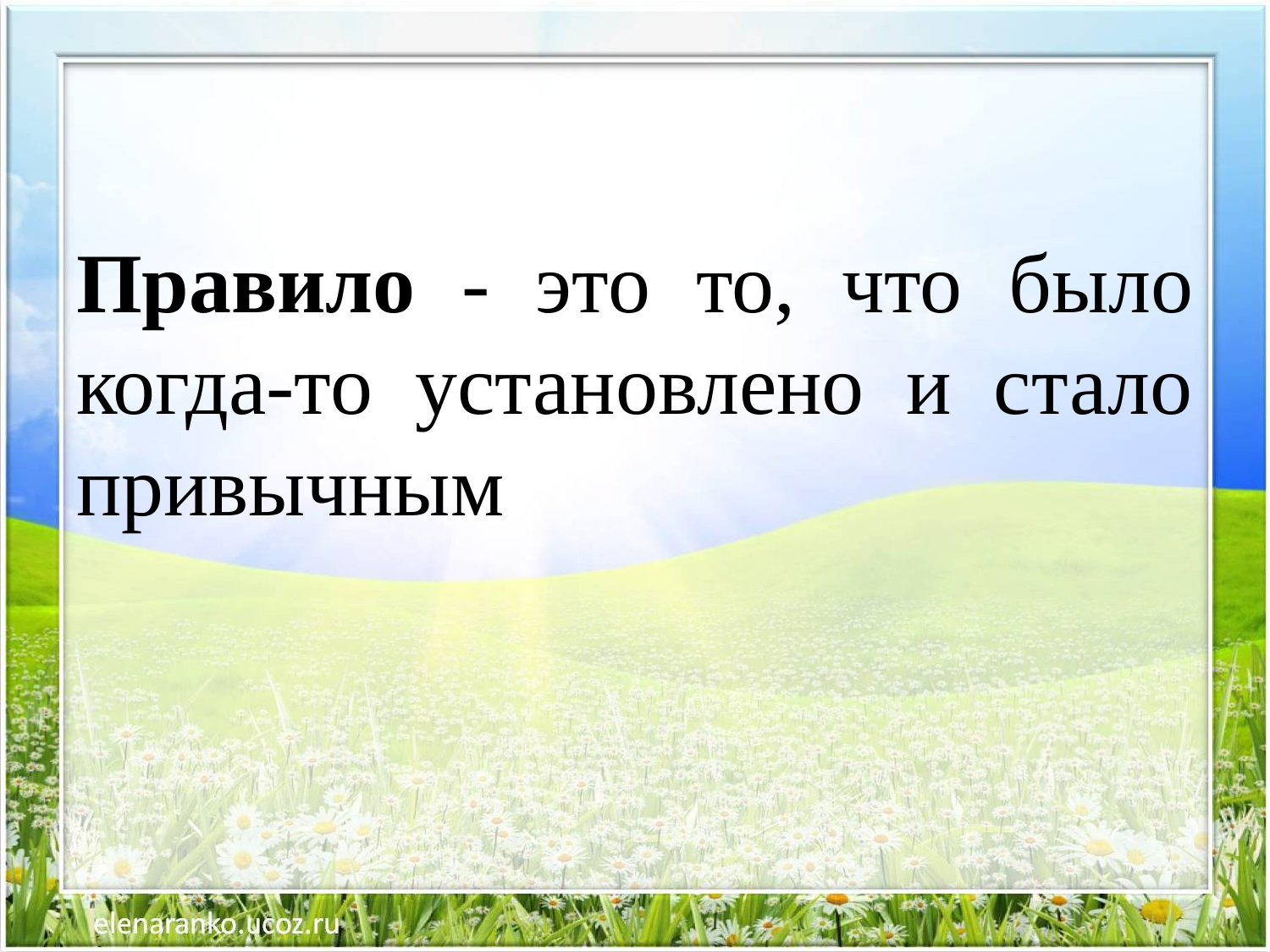

#
Правило - это то, что было когда-то установлено и стало привычным